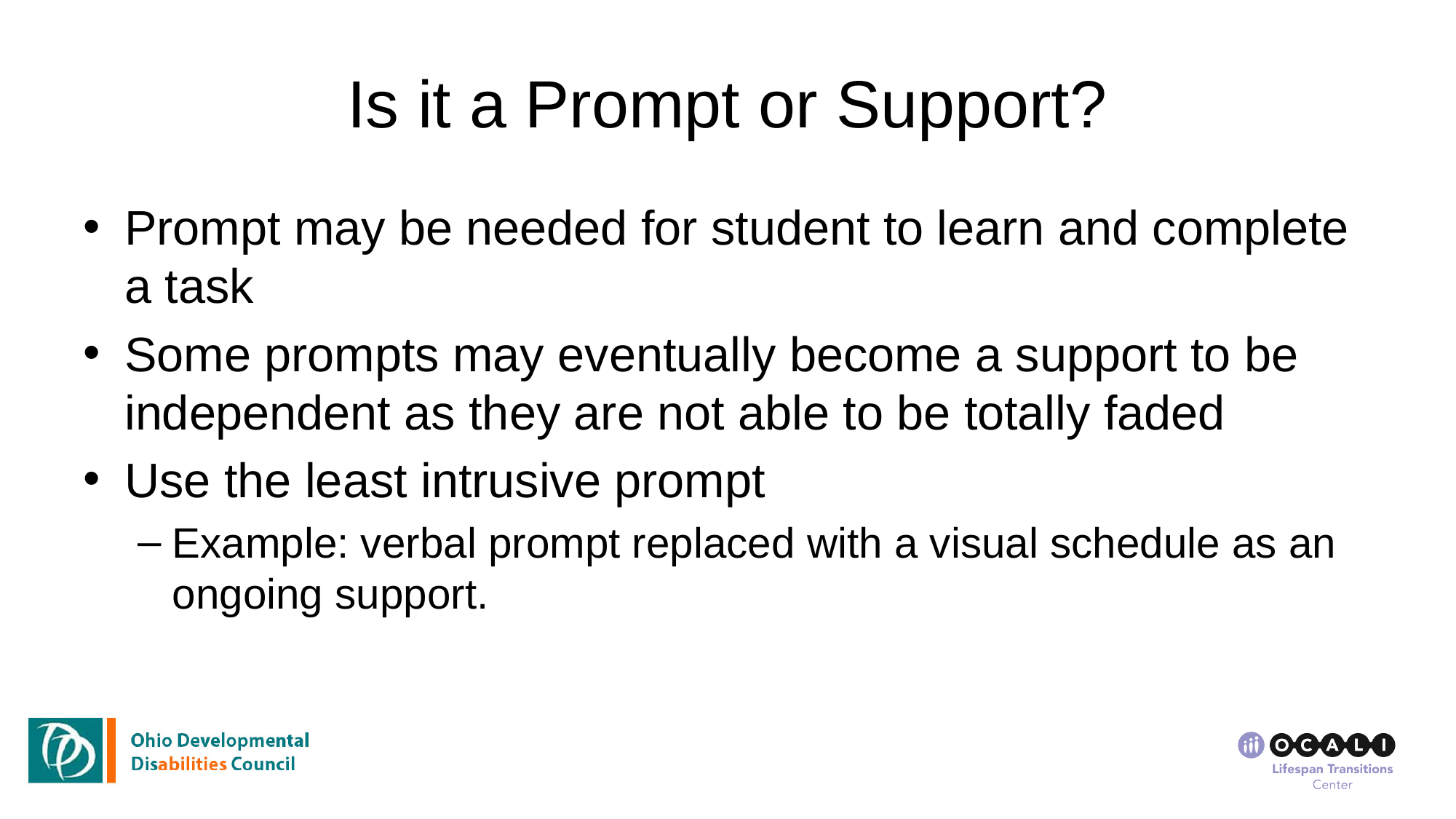

# Is it a Prompt or Support?
Prompt may be needed for student to learn and complete a task
Some prompts may eventually become a support to be independent as they are not able to be totally faded
Use the least intrusive prompt
Example: verbal prompt replaced with a visual schedule as an ongoing support.